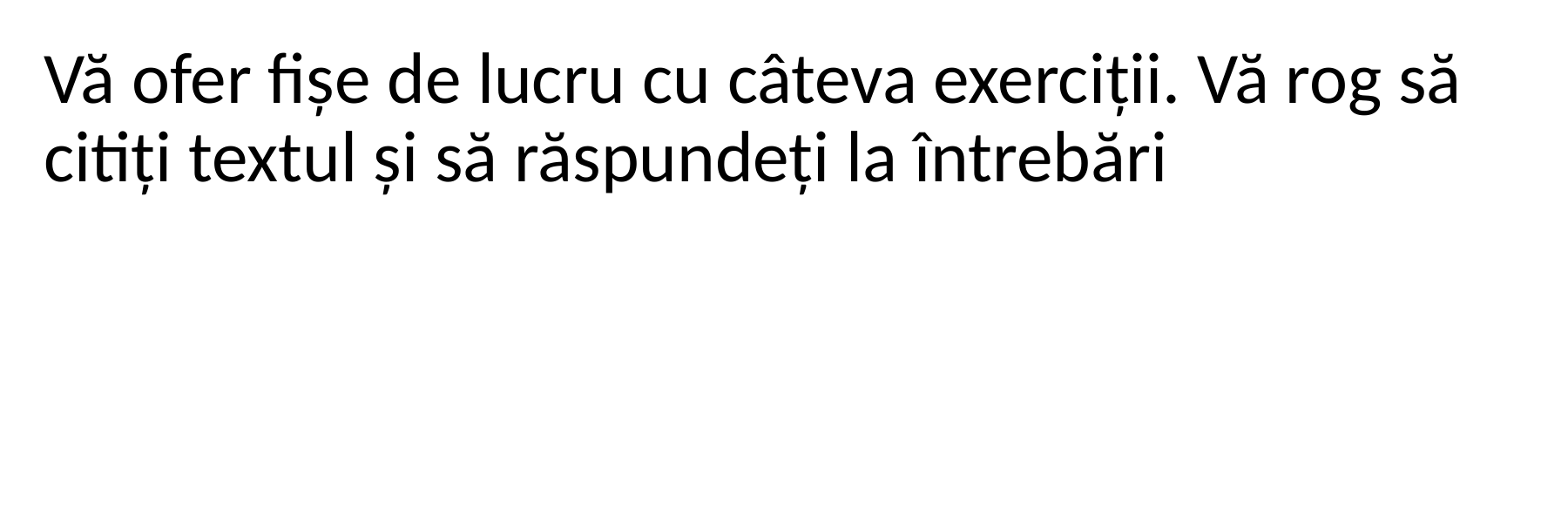

Vă ofer fișe de lucru cu câteva exerciții. Vă rog să citiți textul și să răspundeți la întrebări